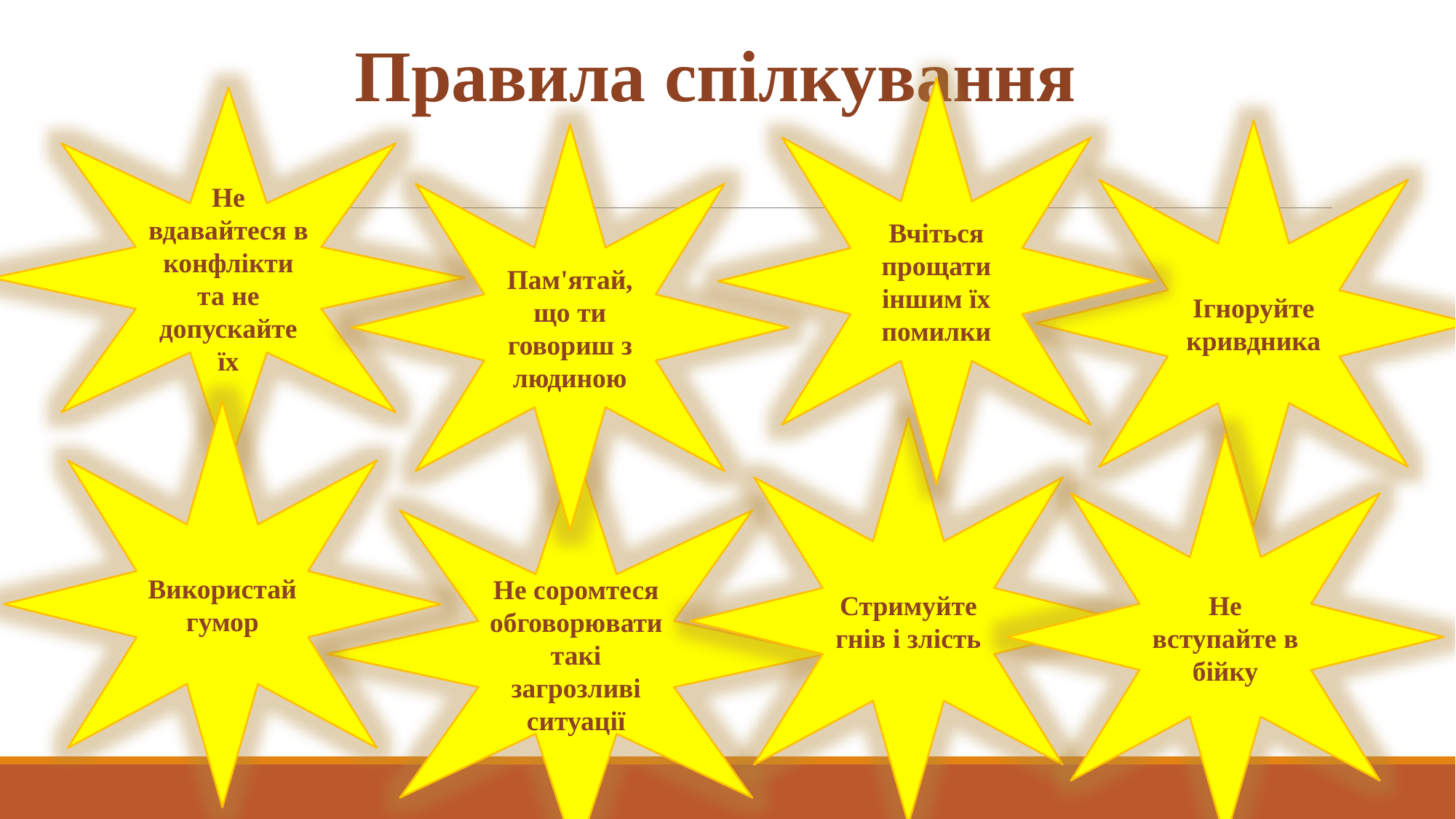

# Правила спілкування
Вчіться прощати іншим їх помилки
Не вдавайтеся в конфлікти та не допускайте їх
Ігноруйте кривдника
Пам'ятай, що ти говориш з людиною
Використай гумор
Стримуйте гнів і злість
Не вступайте в бійку
Не соромтеся обговорювати такі загрозливі ситуації